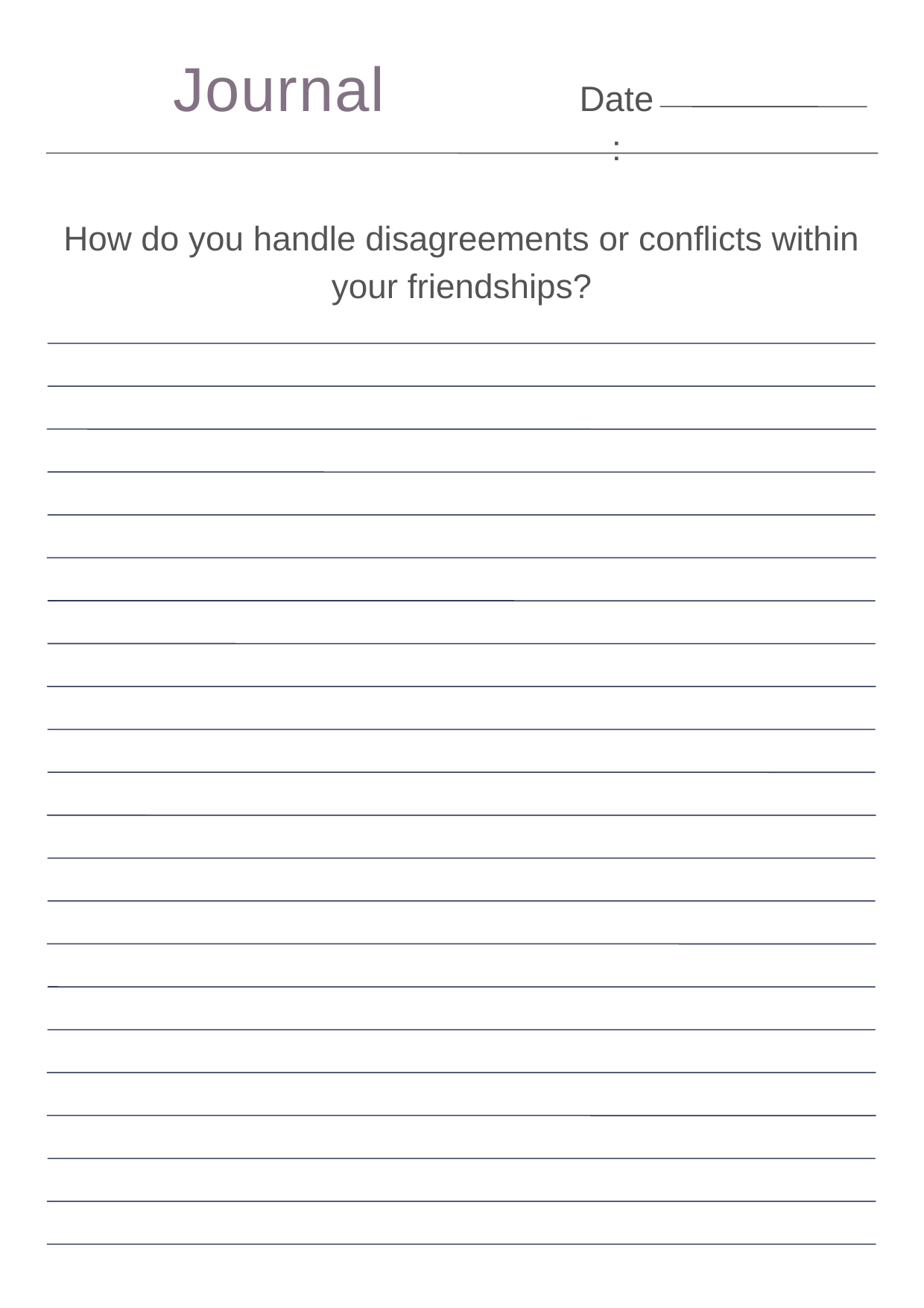

Journal
Date:

How do you handle disagreements or conflicts within your friendships?